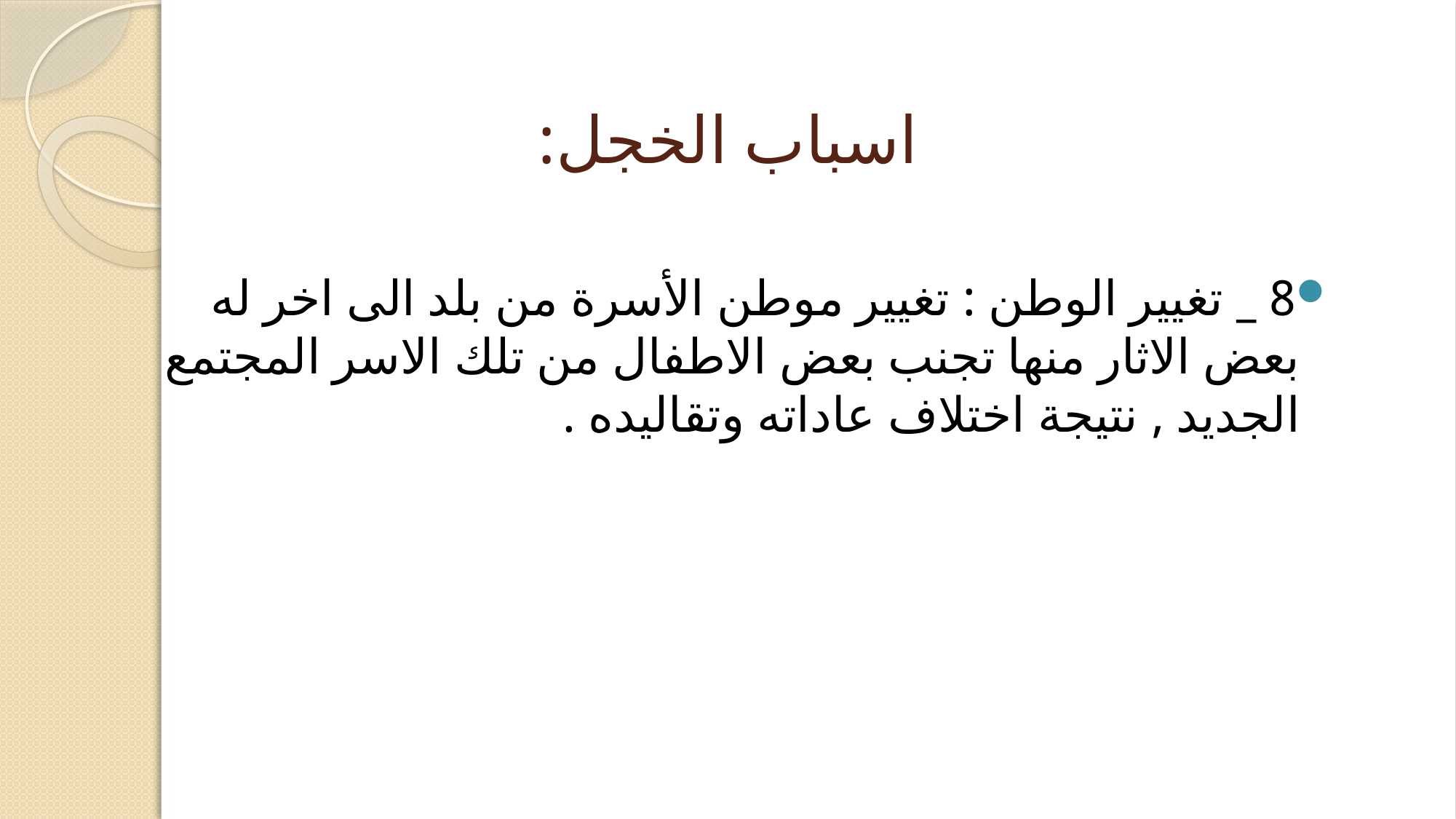

# اسباب الخجل:
8 _ تغيير الوطن : تغيير موطن الأسرة من بلد الى اخر له بعض الاثار منها تجنب بعض الاطفال من تلك الاسر المجتمع الجديد , نتيجة اختلاف عاداته وتقاليده .